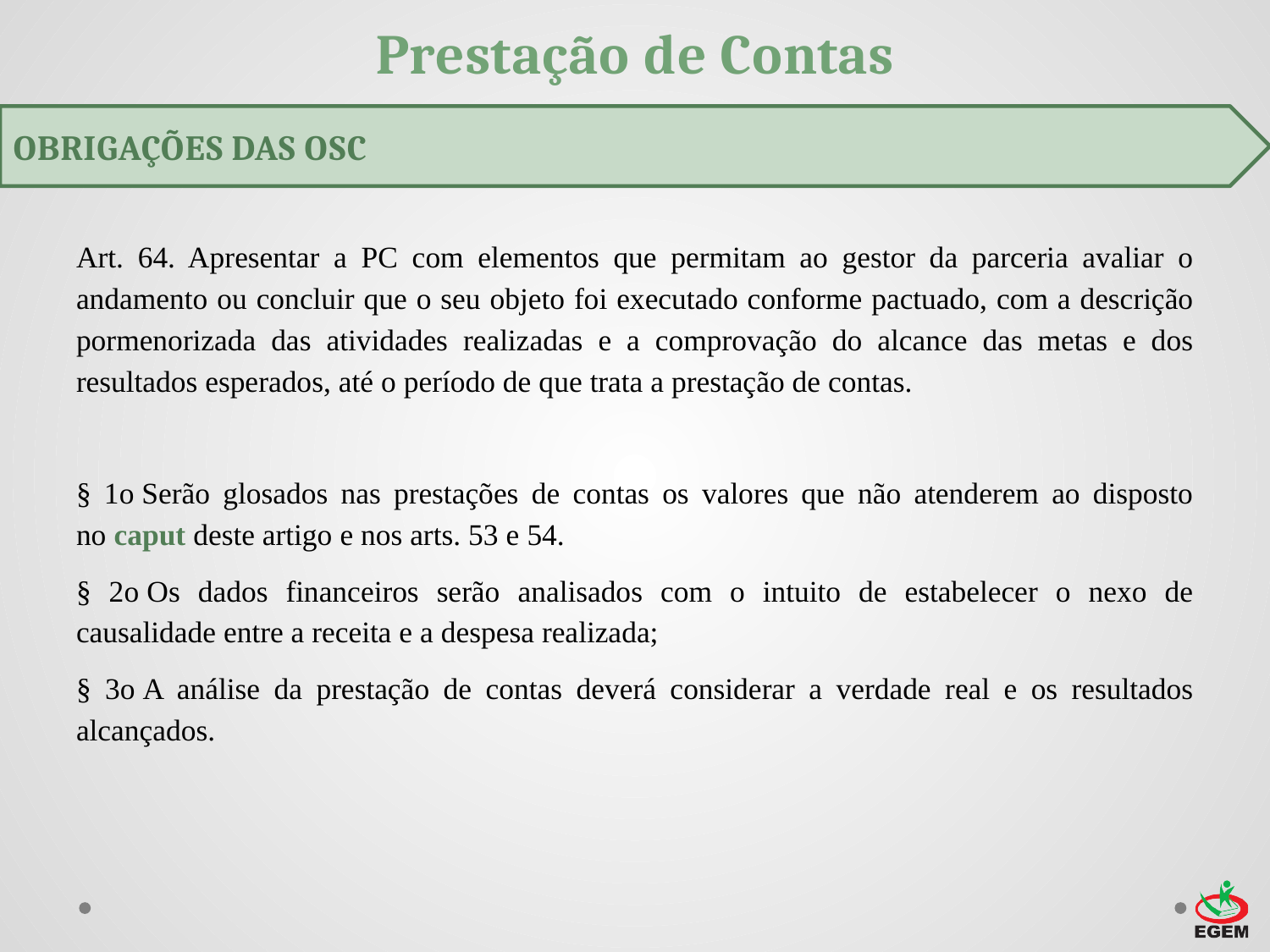

# Prestação de Contas
OBRIGAÇÕES DAS OSC
Art. 64. Apresentar a PC com elementos que permitam ao gestor da parceria avaliar o andamento ou concluir que o seu objeto foi executado conforme pactuado, com a descrição pormenorizada das atividades realizadas e a comprovação do alcance das metas e dos resultados esperados, até o período de que trata a prestação de contas.

§ 1o Serão glosados nas prestações de contas os valores que não atenderem ao disposto no caput deste artigo e nos arts. 53 e 54.
§ 2o Os dados financeiros serão analisados com o intuito de estabelecer o nexo de causalidade entre a receita e a despesa realizada;
§ 3o A análise da prestação de contas deverá considerar a verdade real e os resultados alcançados.